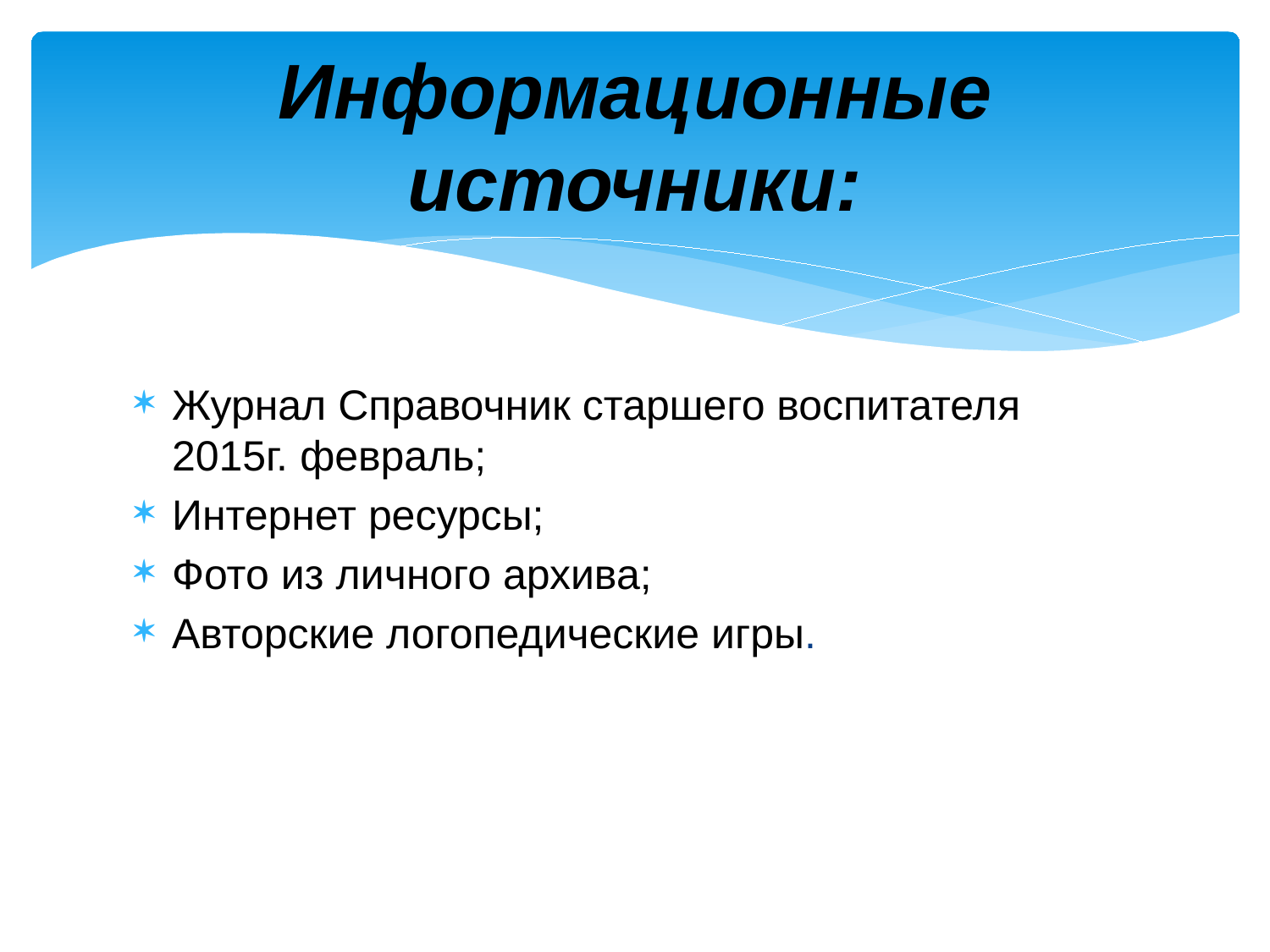

# Информационные источники:
Журнал Справочник старшего воспитателя 2015г. февраль;
Интернет ресурсы;
Фото из личного архива;
Авторские логопедические игры.